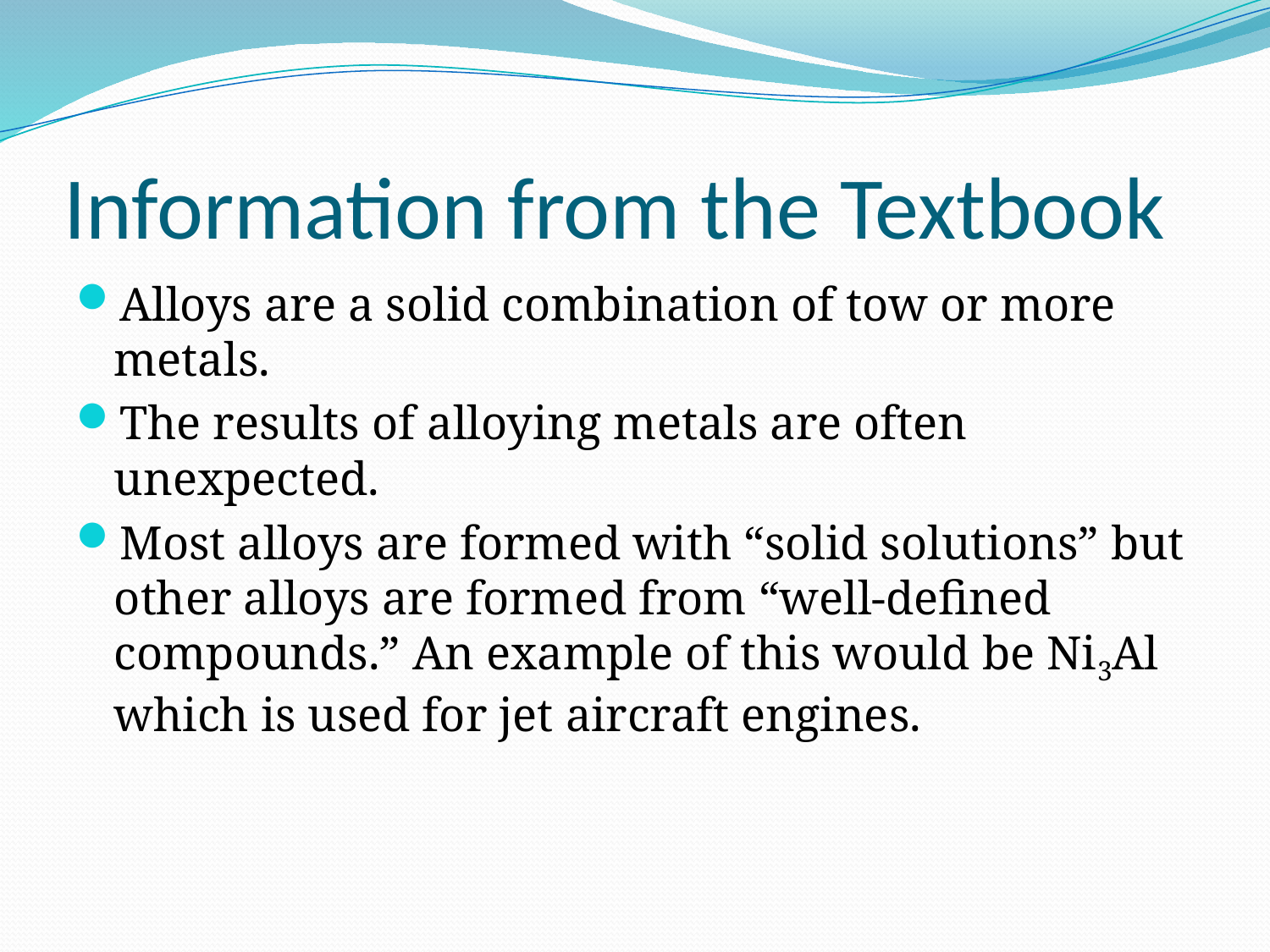

# Information from the Textbook
Alloys are a solid combination of tow or more metals.
The results of alloying metals are often unexpected.
Most alloys are formed with “solid solutions” but other alloys are formed from “well-defined compounds.” An example of this would be Ni3Al which is used for jet aircraft engines.